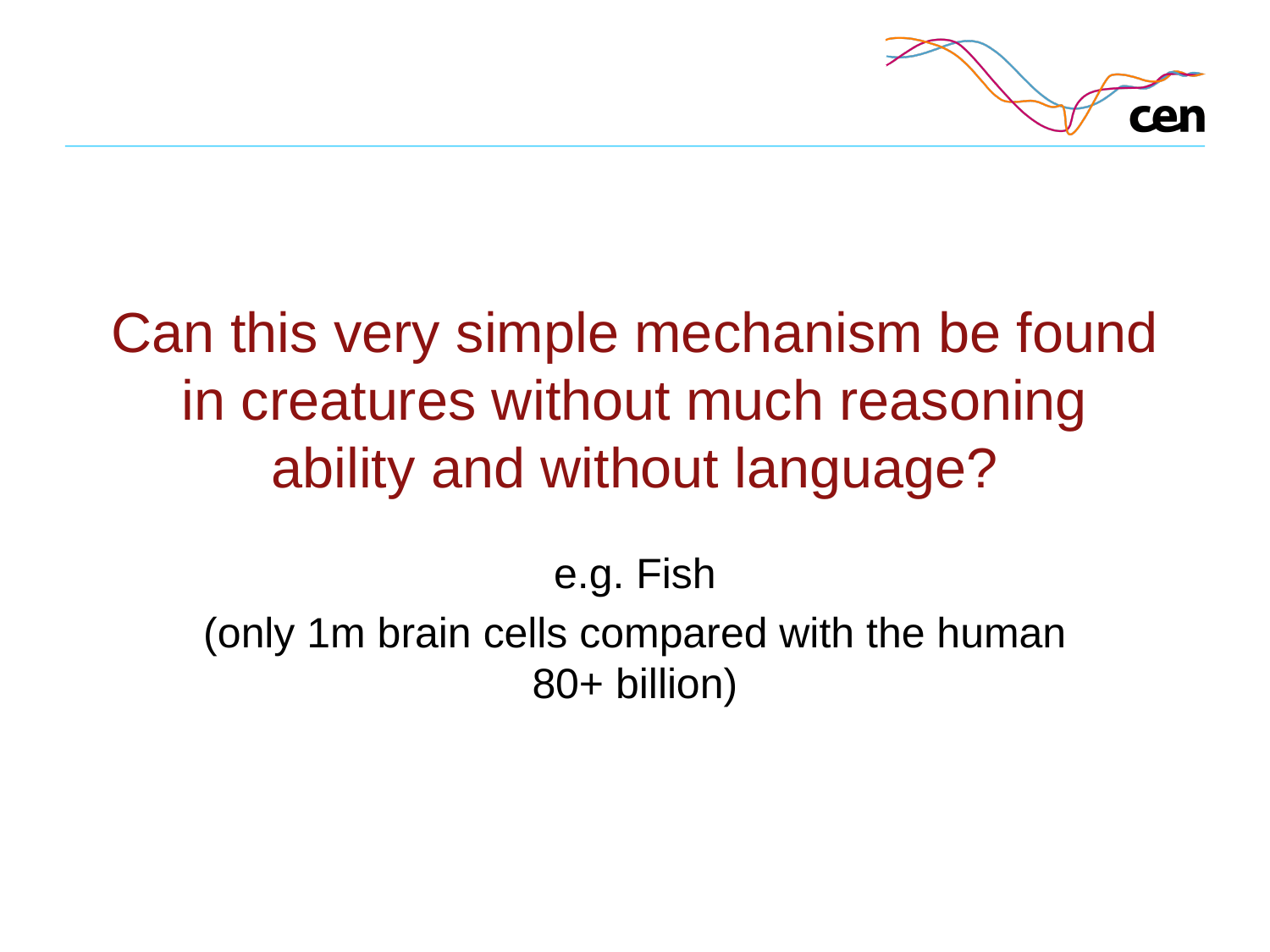

# Can this very simple mechanism be found in creatures without much reasoning ability and without language?
e.g. Fish
(only 1m brain cells compared with the human 80+ billion)